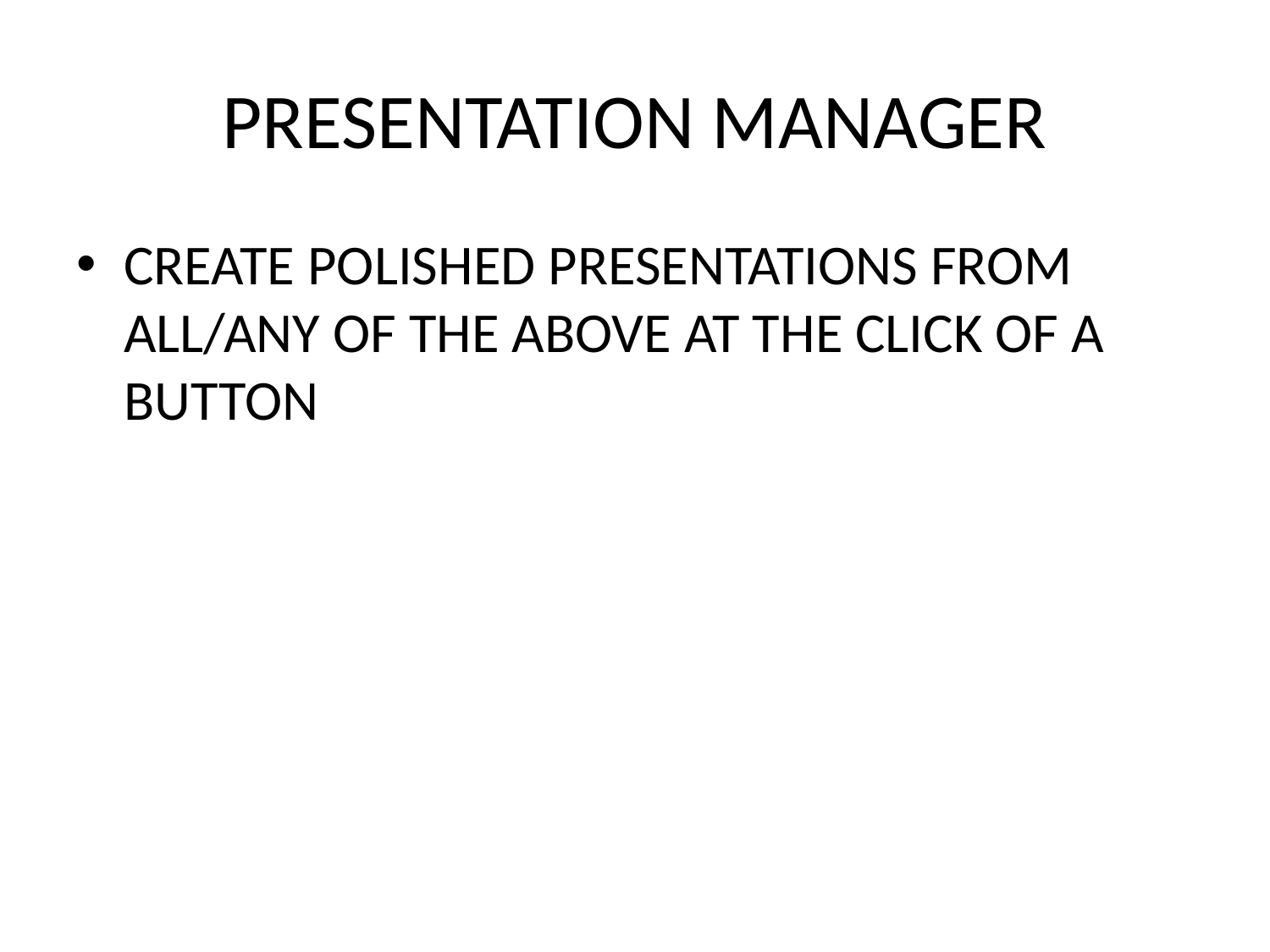

# PRESENTATION MANAGER
CREATE POLISHED PRESENTATIONS FROM ALL/ANY OF THE ABOVE AT THE CLICK OF A BUTTON